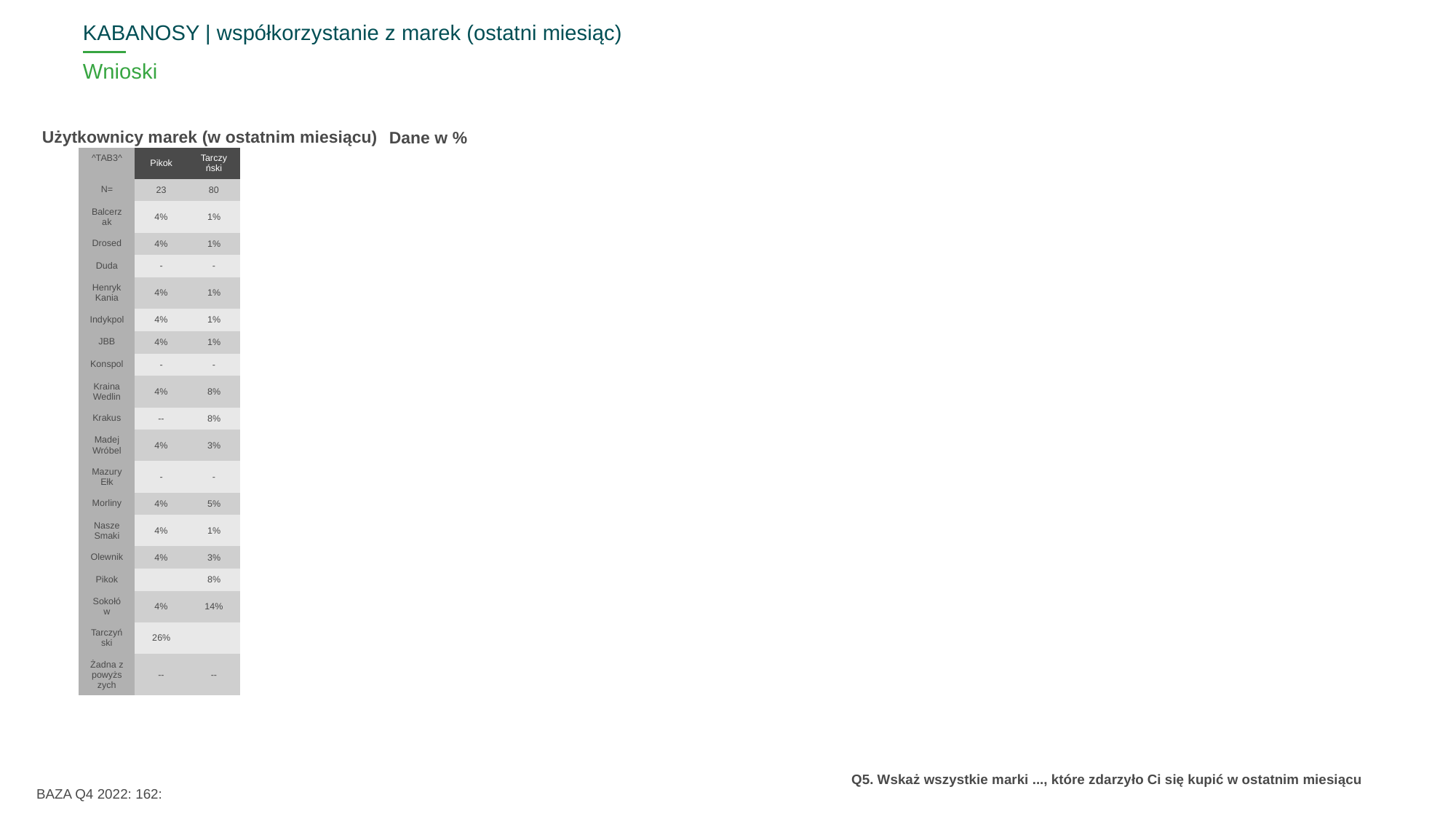

KABANOSY | współkorzystanie z marek (ostatni miesiąc)
# Wnioski
Użytkownicy marek (w ostatnim miesiącu)
Dane w %
| ^TAB3^ | Pikok | Tarczyński |
| --- | --- | --- |
| N= | 23 | 80 |
| Balcerzak | 4% | 1% |
| Drosed | 4% | 1% |
| Duda | - | - |
| Henryk Kania | 4% | 1% |
| Indykpol | 4% | 1% |
| JBB | 4% | 1% |
| Konspol | - | - |
| Kraina Wedlin | 4% | 8% |
| Krakus | -- | 8% |
| Madej Wróbel | 4% | 3% |
| Mazury Ełk | - | - |
| Morliny | 4% | 5% |
| Nasze Smaki | 4% | 1% |
| Olewnik | 4% | 3% |
| Pikok |  | 8% |
| Sokołów | 4% | 14% |
| Tarczyński | 26% |  |
| Żadna z powyższych | -- | -- |

BAZA Q4 2022: 162:
Q5. Wskaż wszystkie marki ..., które zdarzyło Ci się kupić w ostatnim miesiącu